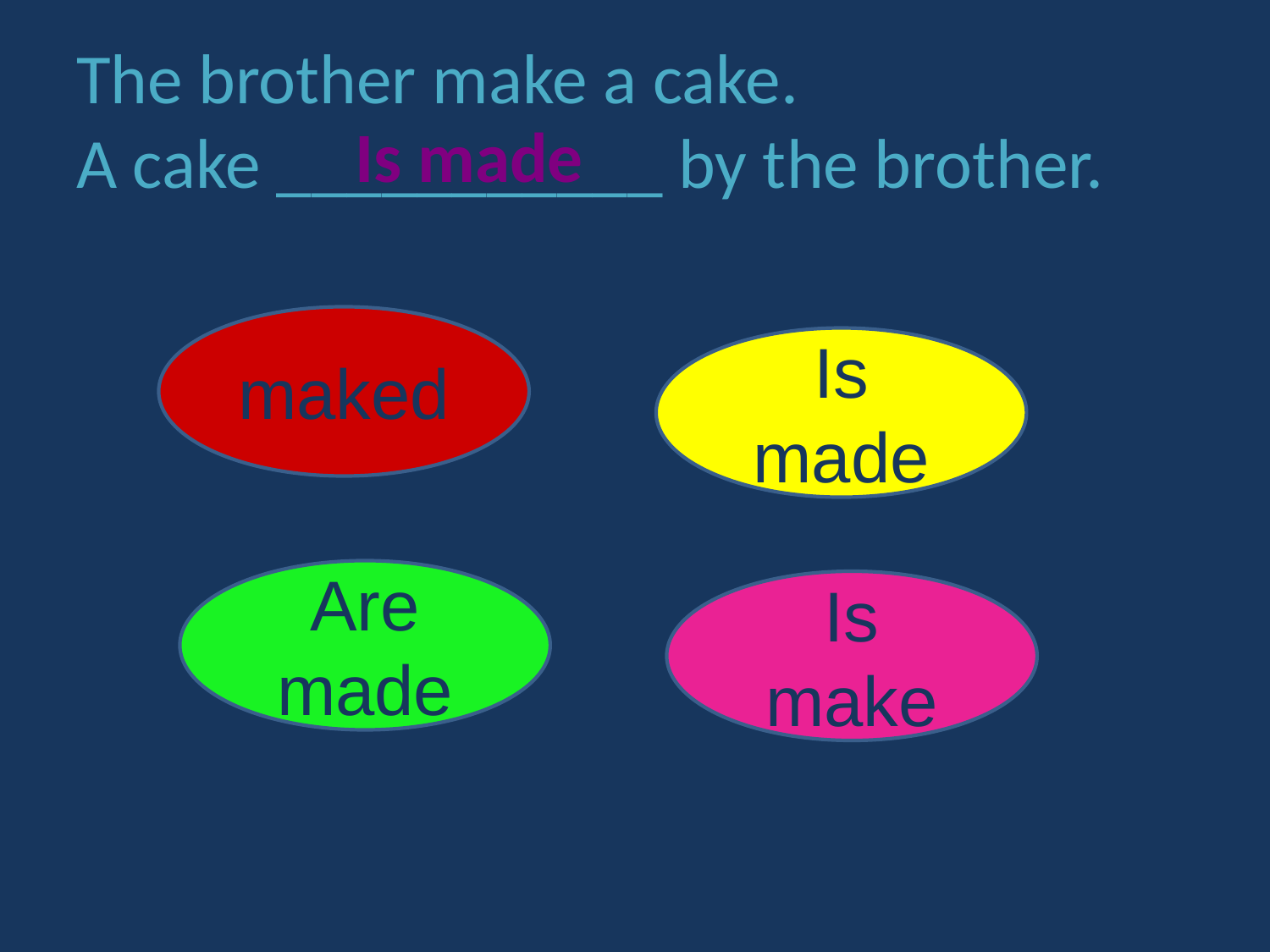

# The brother make a cake. A cake ___________ by the brother.
Is made

maked
Is made
Are made
Is make